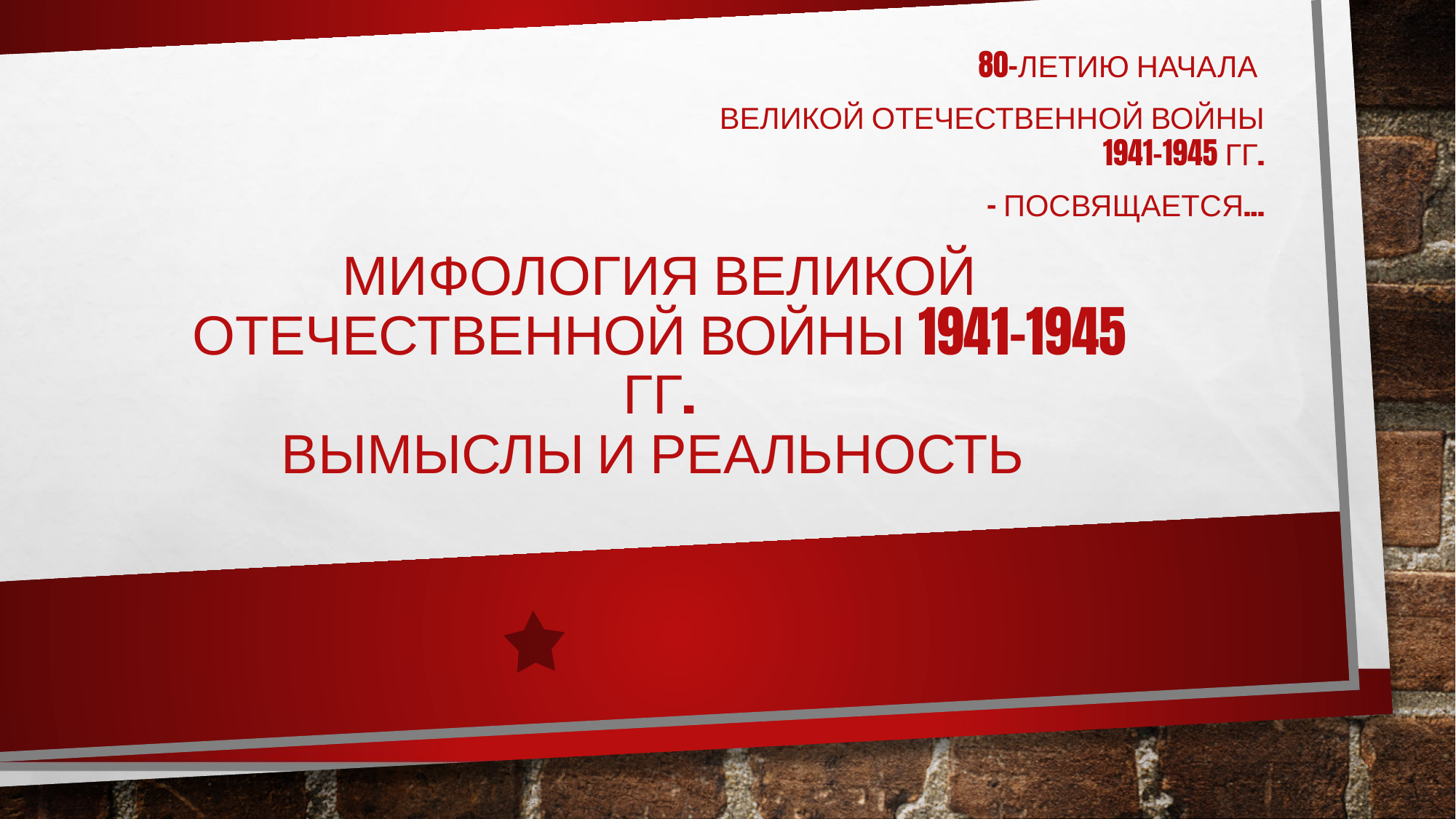

80-летию НАЧАЛА
Великой Отечественной ВойнЫ 1941-1945 гг.
 – посвящается...
# Мифология Великой Отечественной войны 1941-1945 гг. Вымыслы и РЕАЛьность